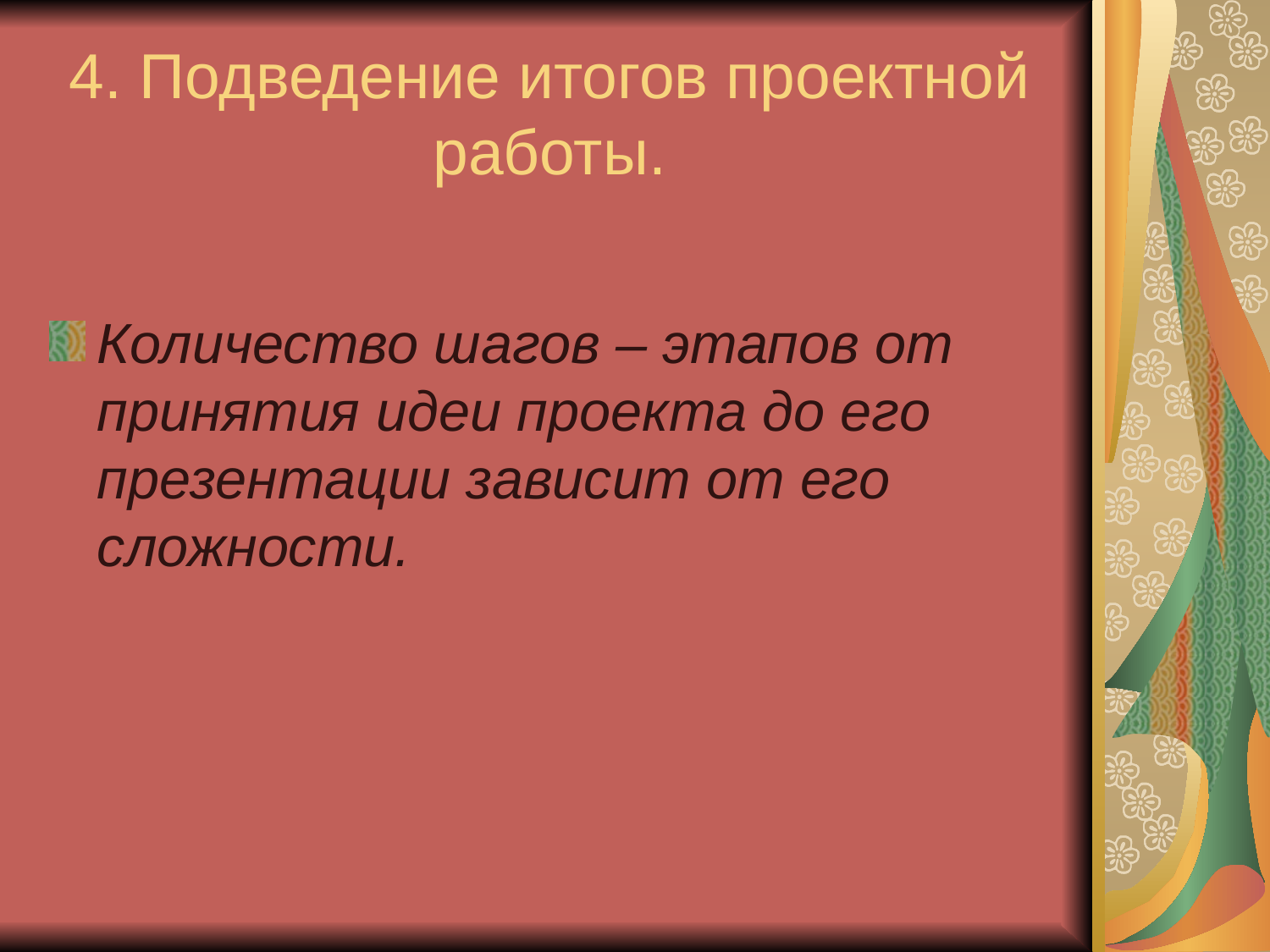

# 4. Подведение итогов проектной работы.

Количество шагов – этапов от принятия идеи проекта до его презентации зависит от его сложности.